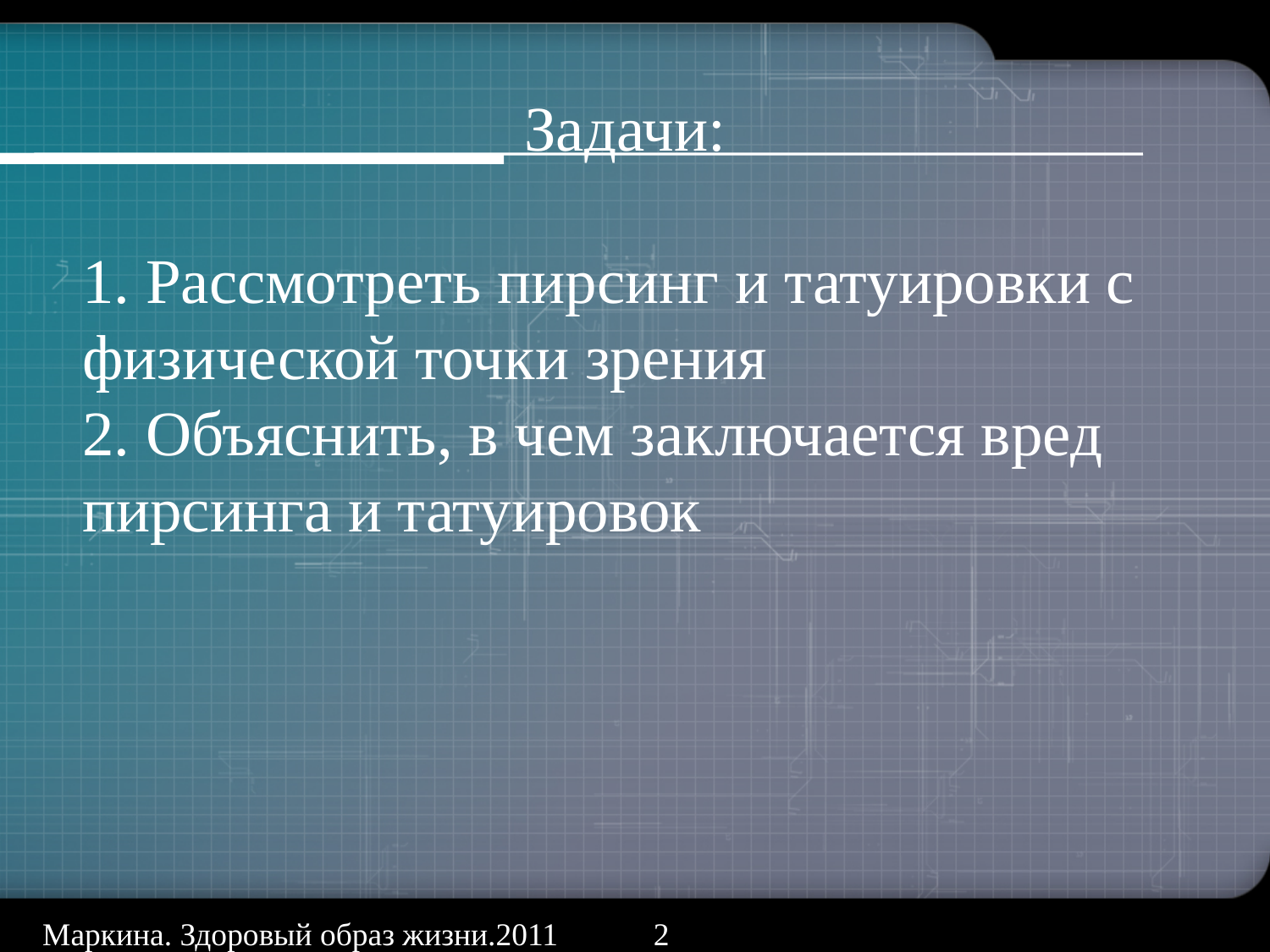

Задачи:

1. Рассмотреть пирсинг и татуировки с физической точки зрения
2. Объяснить, в чем заключается вред пирсинга и татуировок
Маркина. Здоровый образ жизни.2011
2